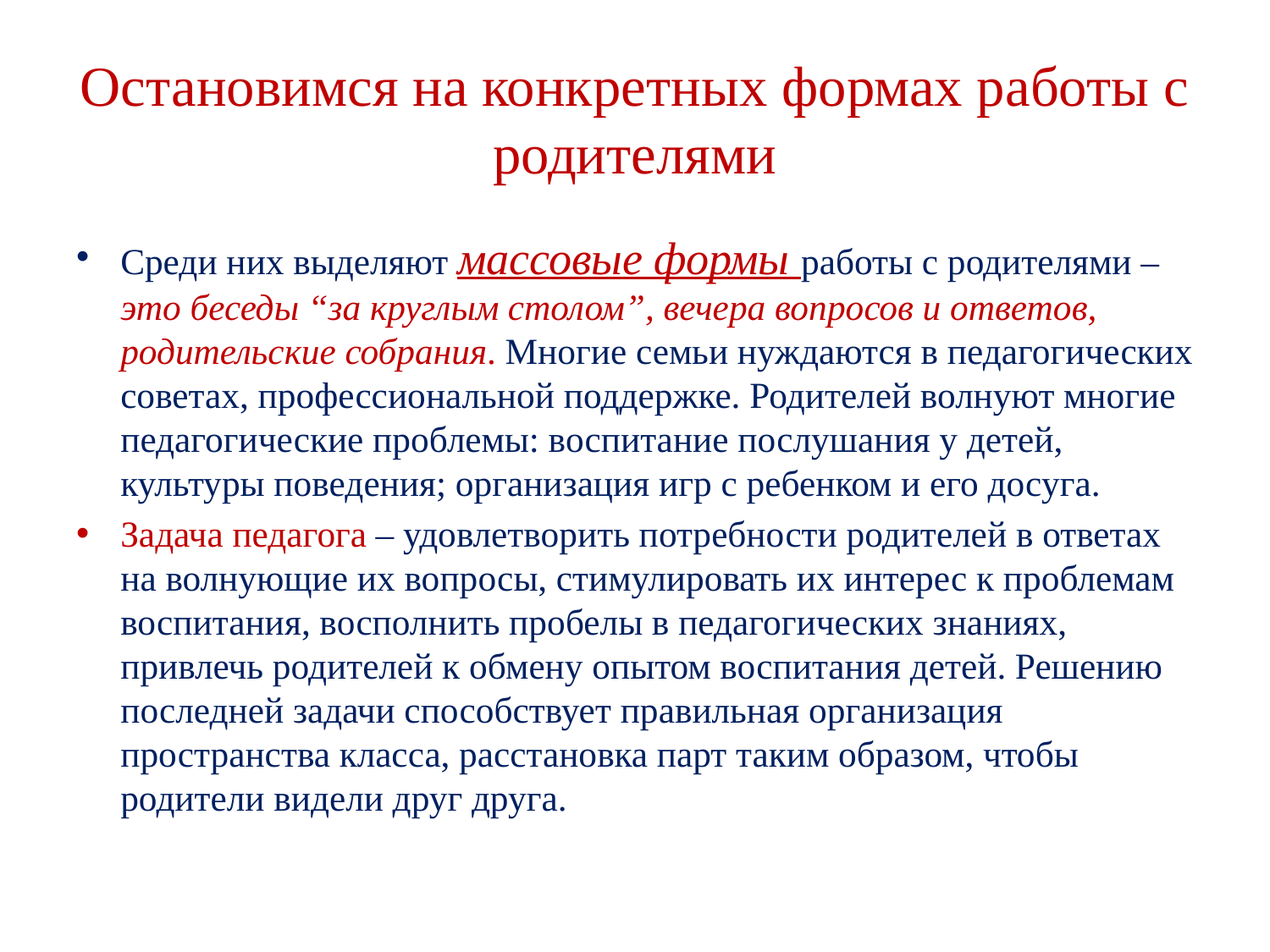

# Остановимся на конкретных формах работы с родителями
Среди них выделяют массовые формы работы с родителями – это беседы “за круглым столом”, вечера вопросов и ответов, родительские собрания. Многие семьи нуждаются в педагогических советах, профессиональной поддержке. Родителей волнуют многие педагогические проблемы: воспитание послушания у детей, культуры поведения; организация игр с ребенком и его досуга.
Задача педагога – удовлетворить потребности родителей в ответах на волнующие их вопросы, стимулировать их интерес к проблемам воспитания, восполнить пробелы в педагогических знаниях, привлечь родителей к обмену опытом воспитания детей. Решению последней задачи способствует правильная организация пространства класса, расстановка парт таким образом, чтобы родители видели друг друга.